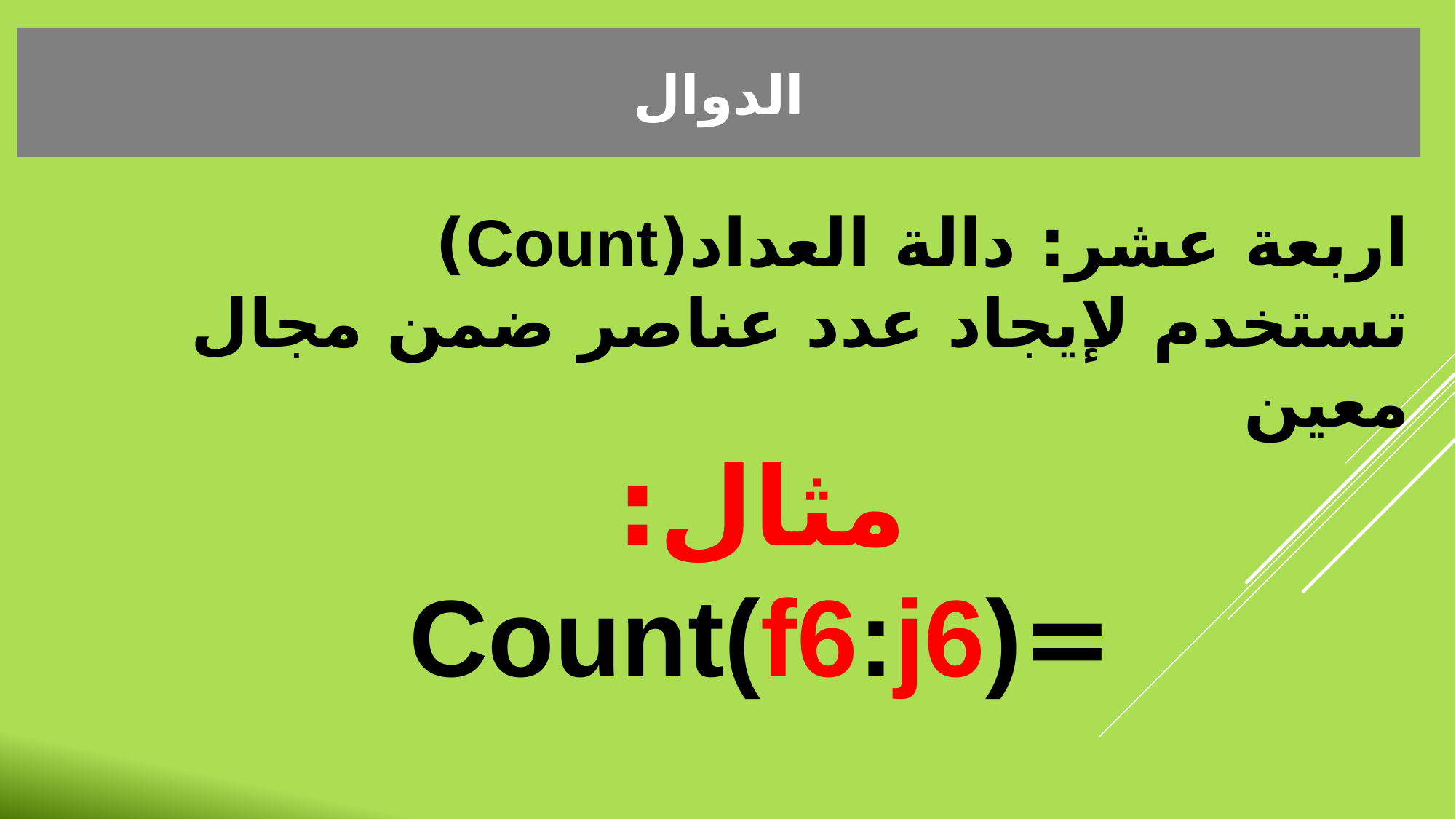

الدوال
اربعة عشر: دالة العداد(Count)
تستخدم لإيجاد عدد عناصر ضمن مجال معين
	مثال:
=Count(f6:j6)